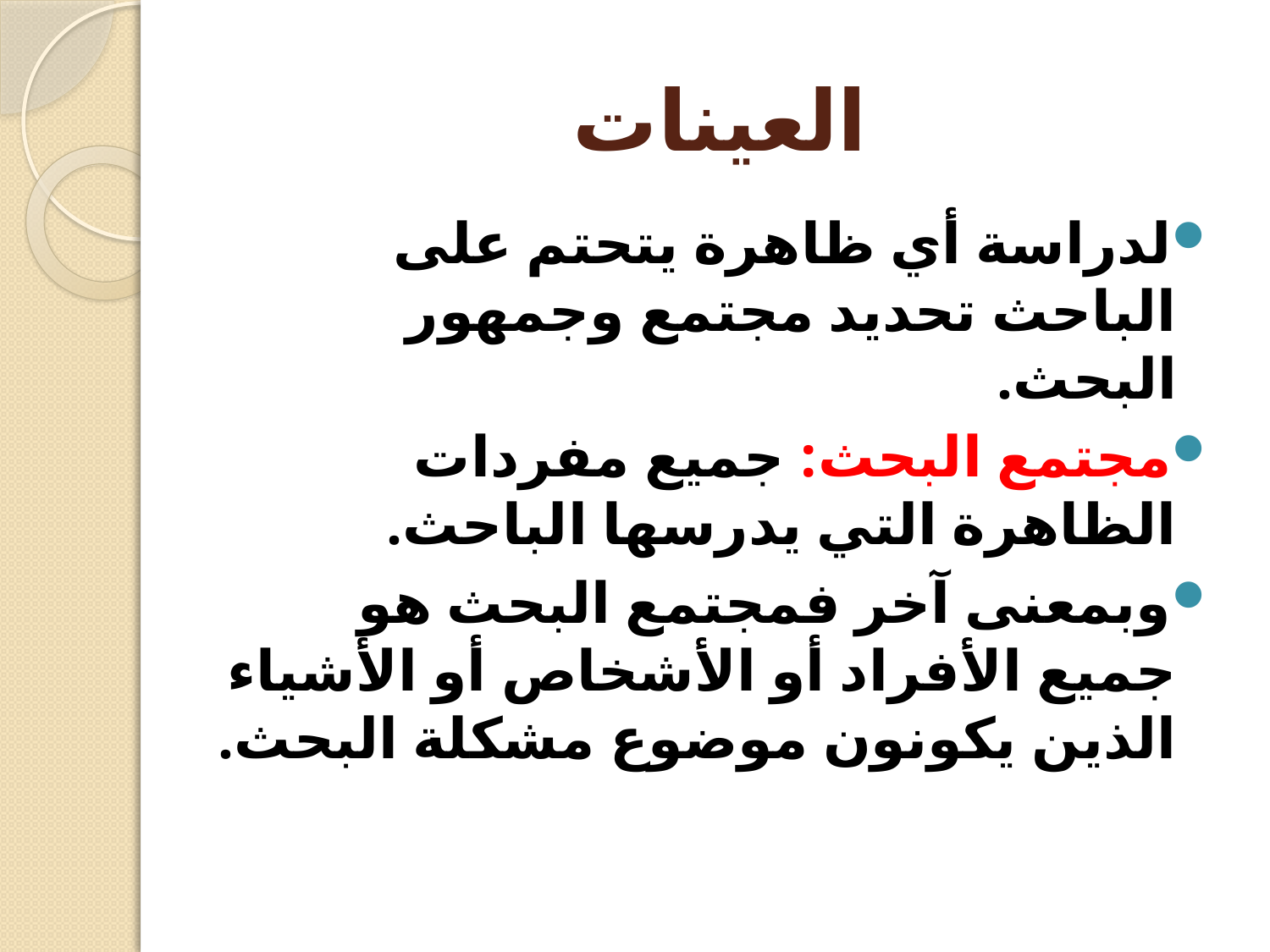

# العينات
لدراسة أي ظاهرة يتحتم على الباحث تحديد مجتمع وجمهور البحث.
مجتمع البحث: جميع مفردات الظاهرة التي يدرسها الباحث.
وبمعنى آخر فمجتمع البحث هو جميع الأفراد أو الأشخاص أو الأشياء الذين يكونون موضوع مشكلة البحث.